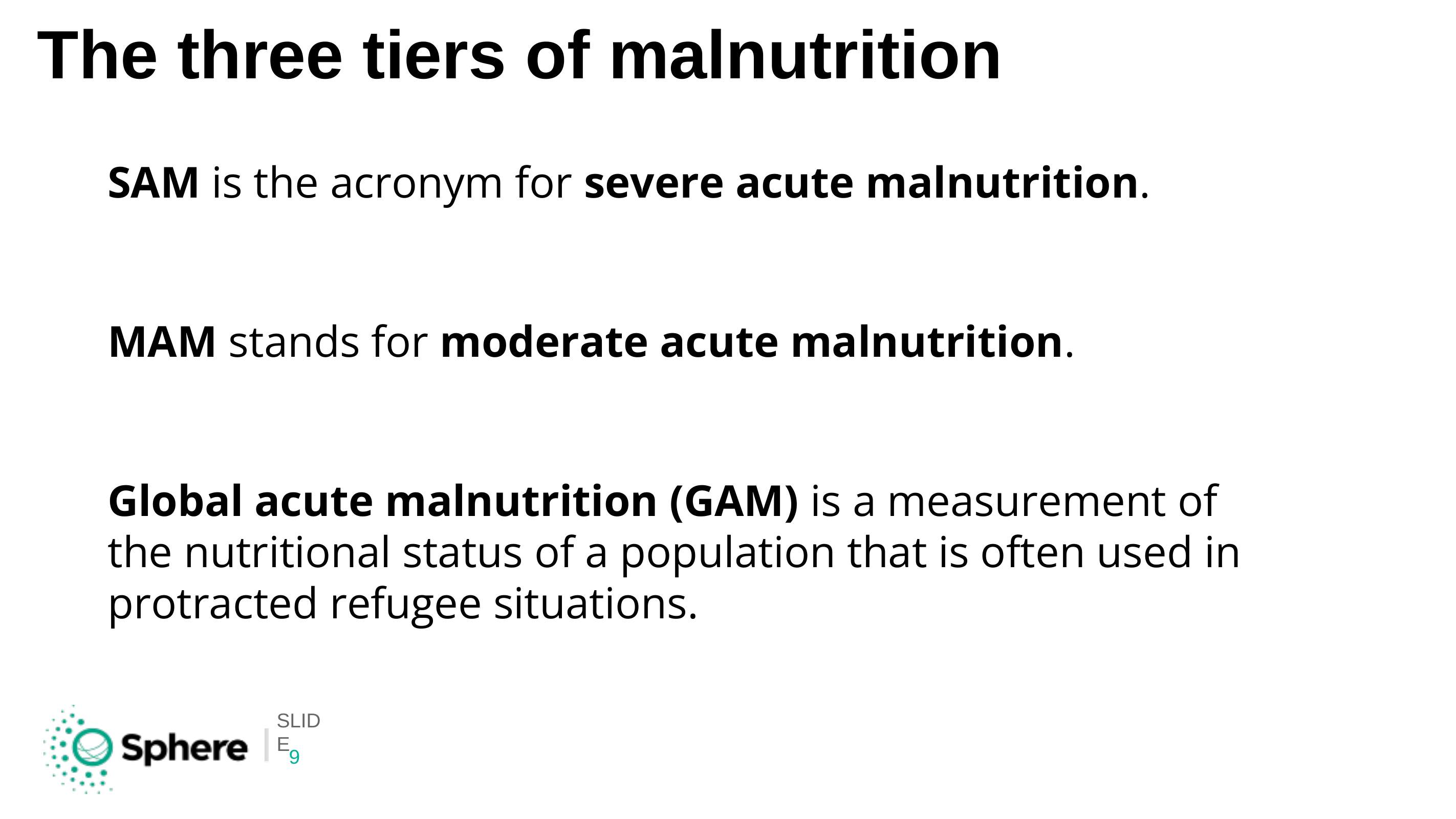

# The three tiers of malnutrition
SAM is the acronym for severe acute malnutrition.

MAM stands for moderate acute malnutrition.

Global acute malnutrition (GAM) is a measurement of the nutritional status of a population that is often used in protracted refugee situations.
9